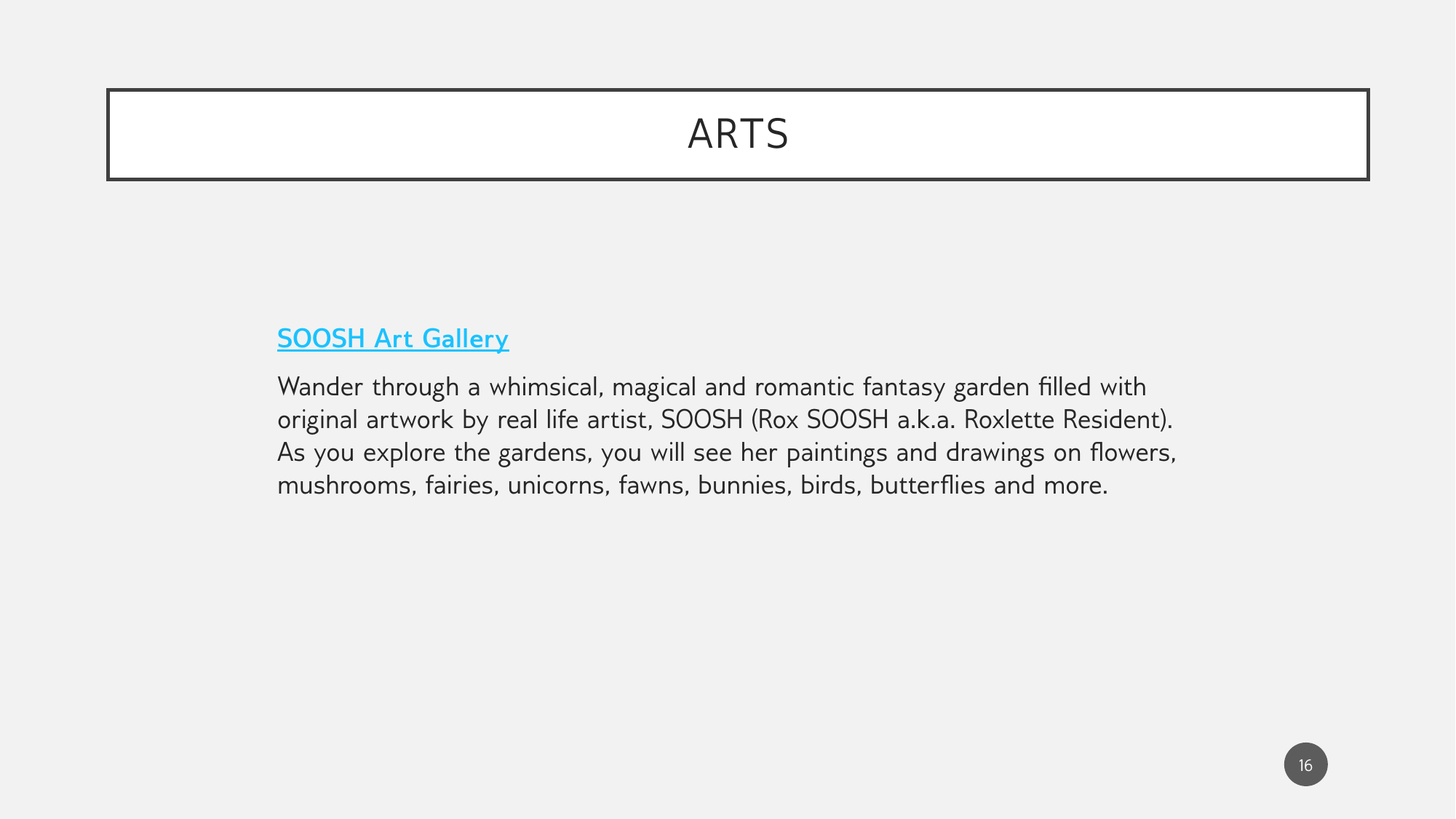

# Arts
SOOSH Art Gallery
Wander through a whimsical, magical and romantic fantasy garden filled with original artwork by real life artist, SOOSH (Rox SOOSH a.k.a. Roxlette Resident). As you explore the gardens, you will see her paintings and drawings on flowers, mushrooms, fairies, unicorns, fawns, bunnies, birds, butterflies and more.

16